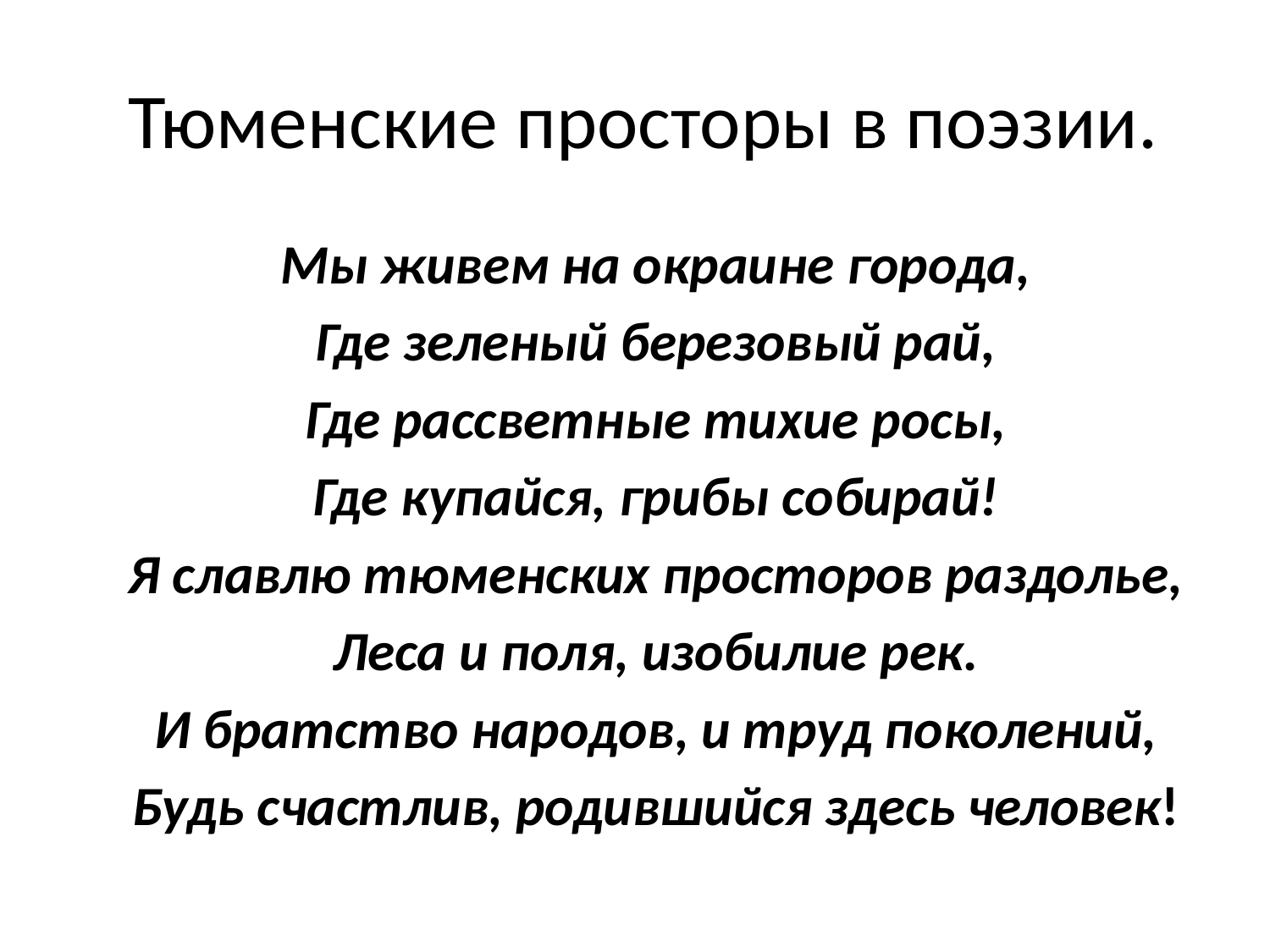

# Тюменские просторы в поэзии.
Мы живем на окраине города,
Где зеленый березовый рай,
Где рассветные тихие росы,
Где купайся, грибы собирай!
Я славлю тюменских просторов раздолье,
Леса и поля, изобилие рек.
И братство народов, и труд поколений,
Будь счастлив, родившийся здесь человек!